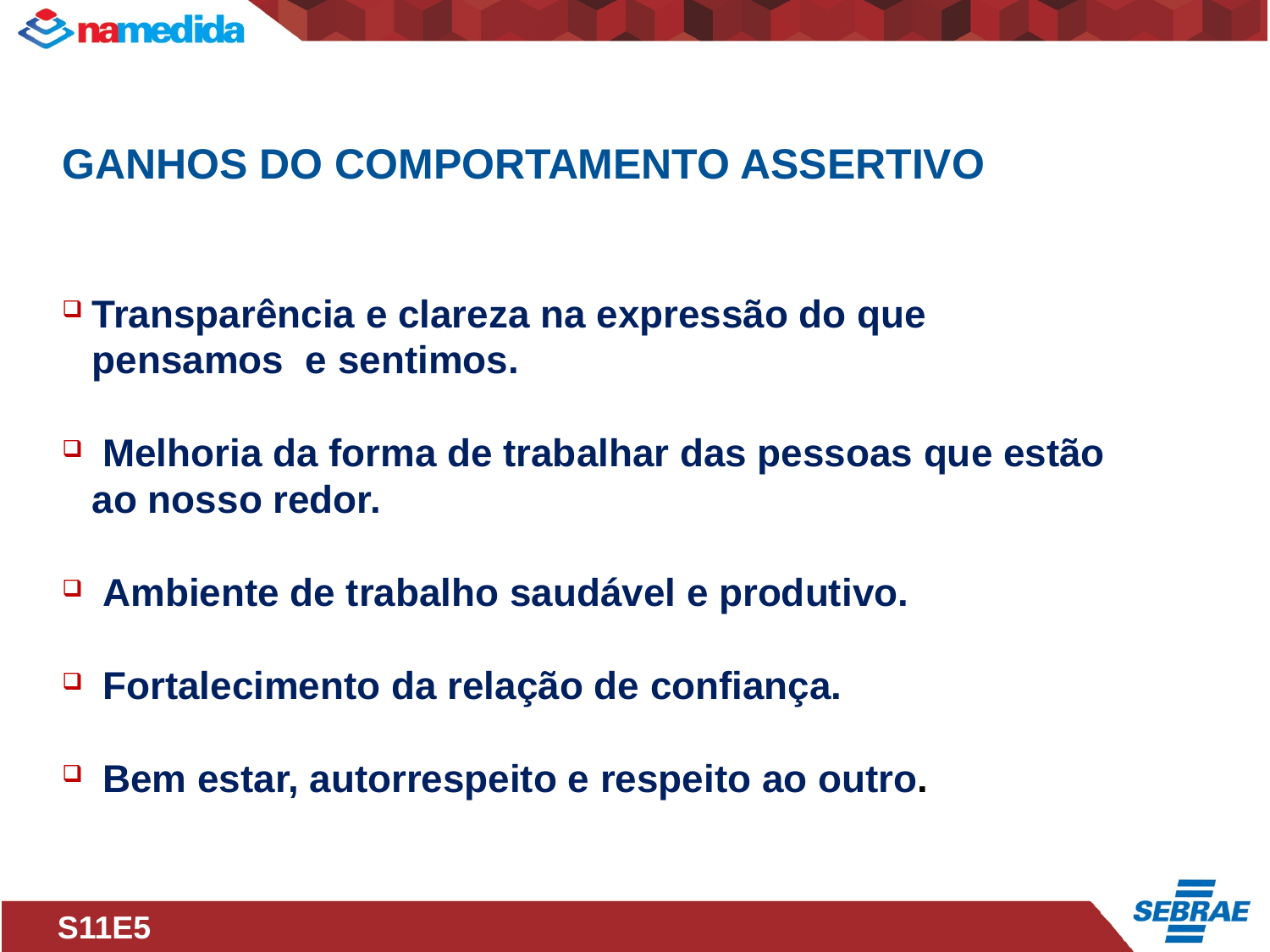

Ganhos do Comportamento Assertivo
Transparência e clareza na expressão do que pensamos  e sentimos.

 Melhoria da forma de trabalhar das pessoas que estão ao nosso redor.

 Ambiente de trabalho saudável e produtivo.

 Fortalecimento da relação de confiança.

 Bem estar, autorrespeito e respeito ao outro.
S11E5